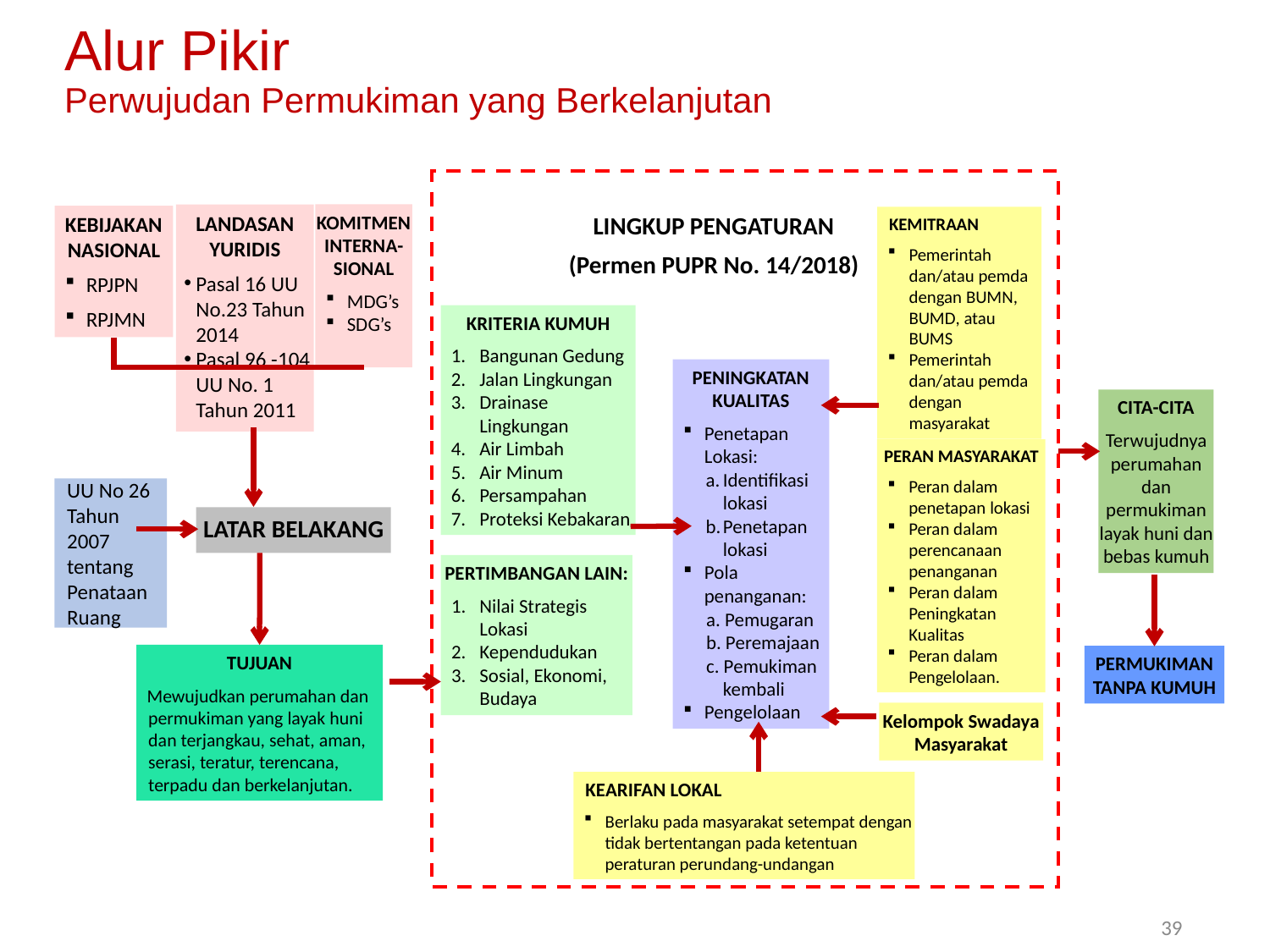

# Alur Pikir Perwujudan Permukiman yang Berkelanjutan

KOMITMEN INTERNA-SIONAL
MDG’s
SDG’s
LANDASAN YURIDIS
Pasal 16 UU No.23 Tahun 2014
Pasal 96 -104 UU No. 1 Tahun 2011
LINGKUP PENGATURAN
(Permen PUPR No. 14/2018)
KEBIJAKAN NASIONAL
RPJPN
RPJMN
KEMITRAAN
Pemerintah dan/atau pemda dengan BUMN, BUMD, atau BUMS
Pemerintah dan/atau pemda dengan masyarakat
KRITERIA KUMUH
Bangunan Gedung
Jalan Lingkungan
Drainase Lingkungan
Air Limbah
Air Minum
Persampahan
Proteksi Kebakaran
PENINGKATAN KUALITAS
Penetapan Lokasi:
Identifikasi lokasi
Penetapan lokasi
Pola penanganan:
a. Pemugaran
b. Peremajaan
c. Pemukiman kembali
Pengelolaan
CITA-CITA
Terwujudnya perumahan dan permukiman layak huni dan bebas kumuh
PERAN MASYARAKAT
Peran dalam penetapan lokasi
Peran dalam perencanaan penanganan
Peran dalam Peningkatan Kualitas
Peran dalam Pengelolaan.
UU No 26 Tahun  2007 tentang Penataan Ruang
LATAR BELAKANG
PERTIMBANGAN LAIN:
Nilai Strategis Lokasi
Kependudukan
Sosial, Ekonomi, Budaya
TUJUAN
PERMUKIMAN TANPA KUMUH
Mewujudkan perumahan dan permukiman yang layak huni dan terjangkau, sehat, aman, serasi, teratur, terencana, terpadu dan berkelanjutan.
Kelompok Swadaya Masyarakat
KEARIFAN LOKAL
Berlaku pada masyarakat setempat dengan tidak bertentangan pada ketentuan peraturan perundang-undangan
39